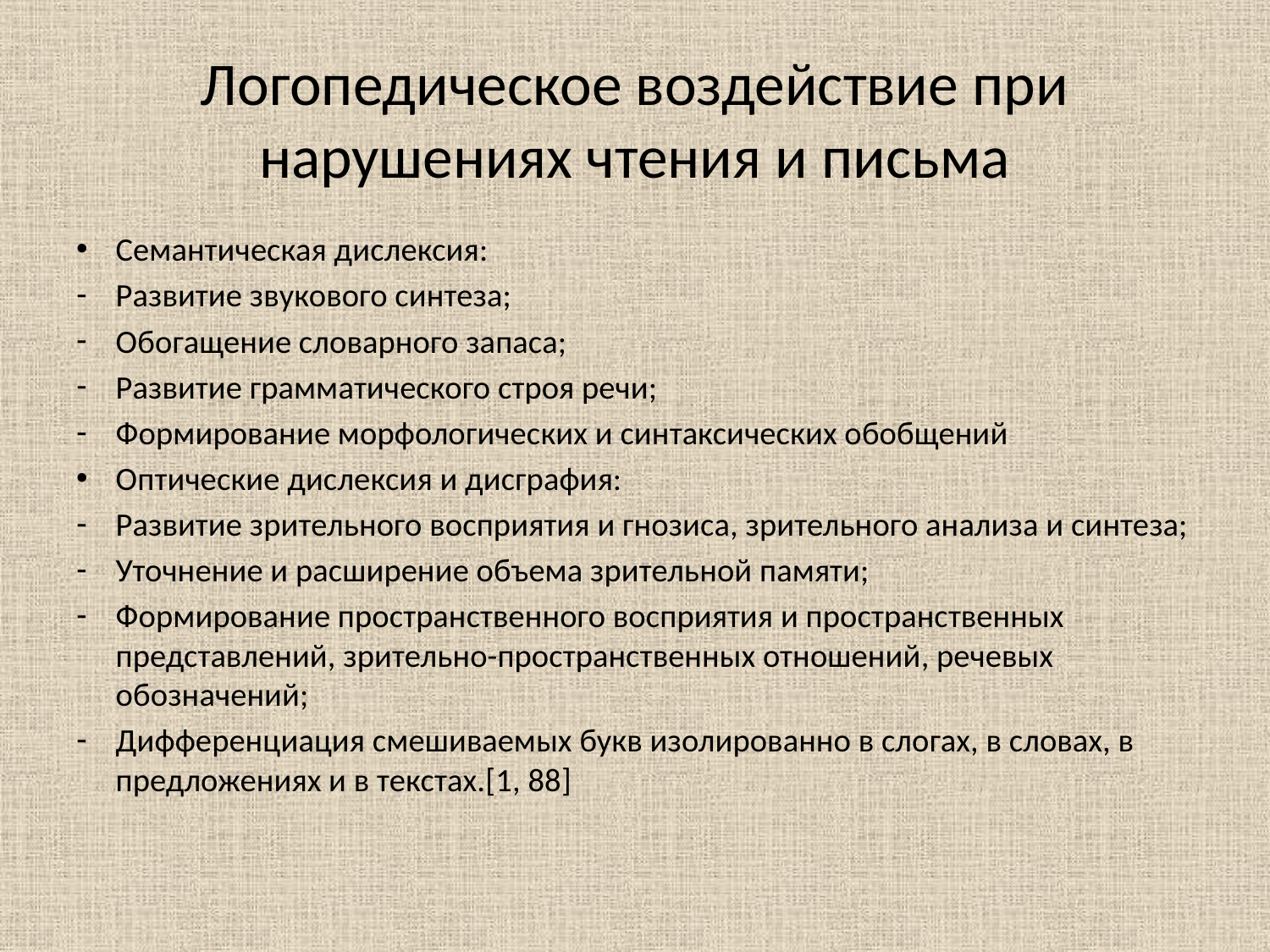

# Логопедическое воздействие при нарушениях чтения и письма
Семантическая дислексия:
Развитие звукового синтеза;
Обогащение словарного запаса;
Развитие грамматического строя речи;
Формирование морфологических и синтаксических обобщений
Оптические дислексия и дисграфия:
Развитие зрительного восприятия и гнозиса, зрительного анализа и синтеза;
Уточнение и расширение объема зрительной памяти;
Формирование пространственного восприятия и пространственных представлений, зрительно-пространственных отношений, речевых обозначений;
Дифференциация смешиваемых букв изолированно в слогах, в словах, в предложениях и в текстах.[1, 88]